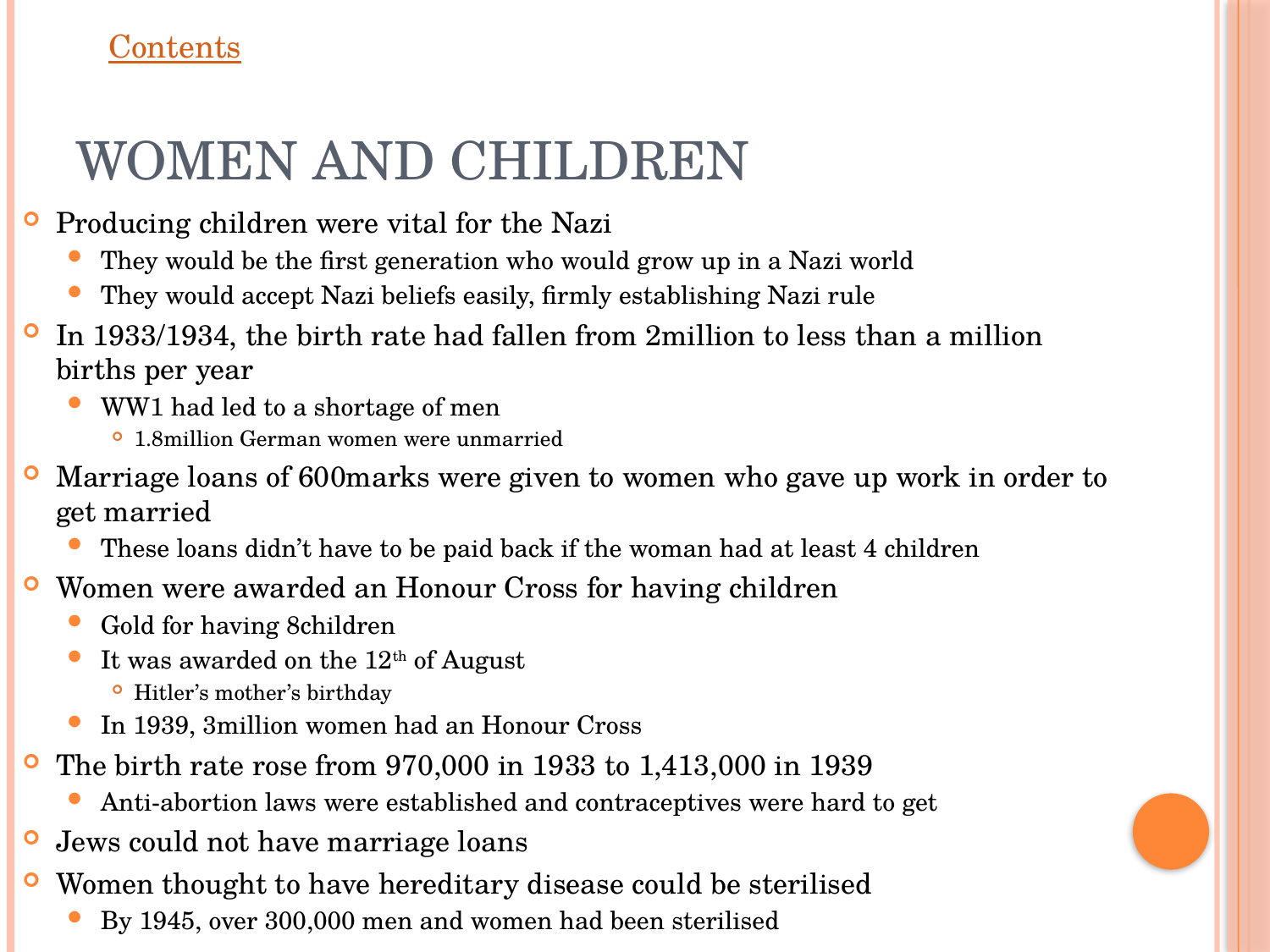

# Women and Children
Producing children were vital for the Nazi
They would be the first generation who would grow up in a Nazi world
They would accept Nazi beliefs easily, firmly establishing Nazi rule
In 1933/1934, the birth rate had fallen from 2million to less than a million births per year
WW1 had led to a shortage of men
1.8million German women were unmarried
Marriage loans of 600marks were given to women who gave up work in order to get married
These loans didn’t have to be paid back if the woman had at least 4 children
Women were awarded an Honour Cross for having children
Gold for having 8children
It was awarded on the 12th of August
Hitler’s mother’s birthday
In 1939, 3million women had an Honour Cross
The birth rate rose from 970,000 in 1933 to 1,413,000 in 1939
Anti-abortion laws were established and contraceptives were hard to get
Jews could not have marriage loans
Women thought to have hereditary disease could be sterilised
By 1945, over 300,000 men and women had been sterilised